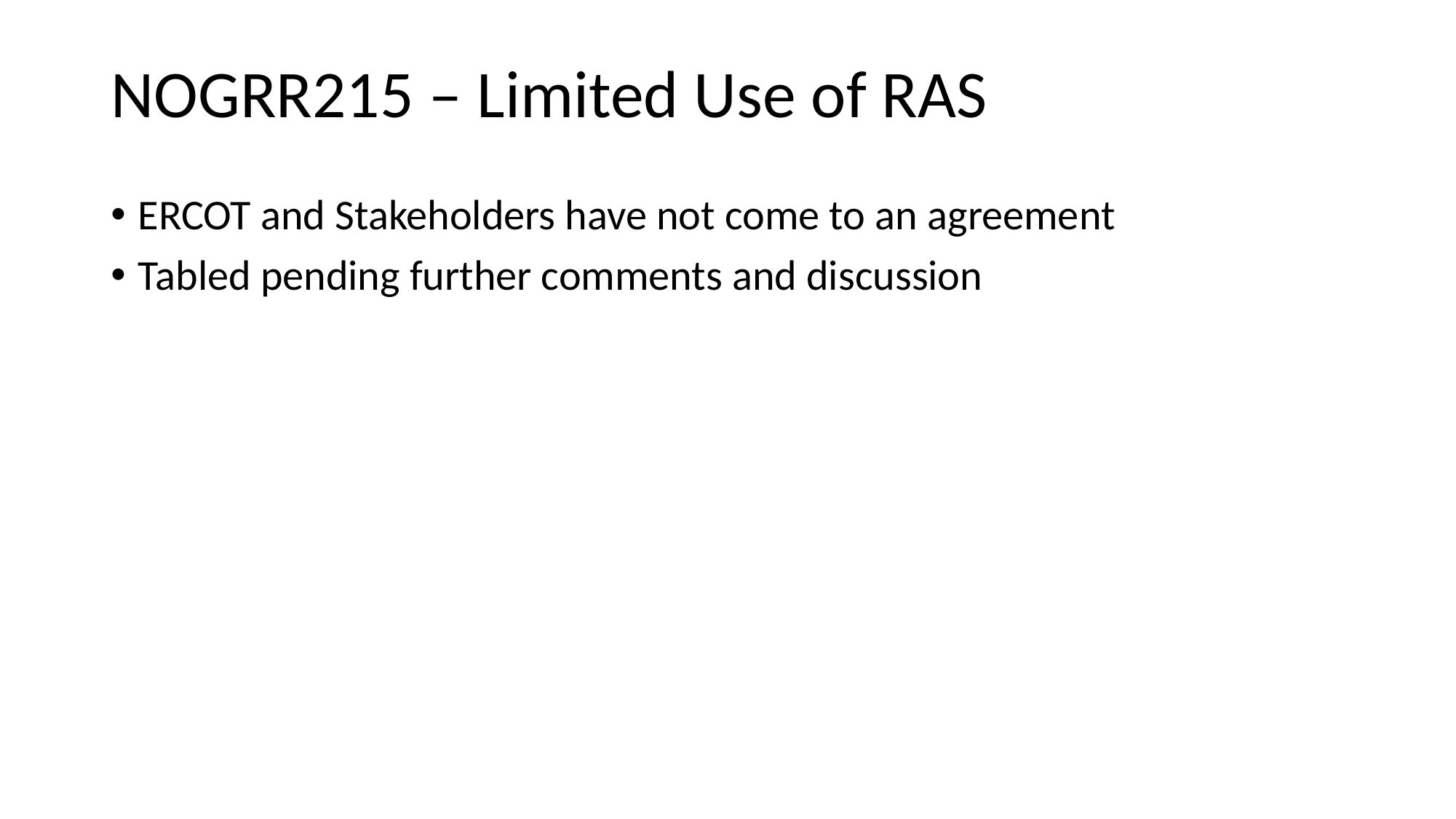

# NOGRR215 – Limited Use of RAS
ERCOT and Stakeholders have not come to an agreement
Tabled pending further comments and discussion